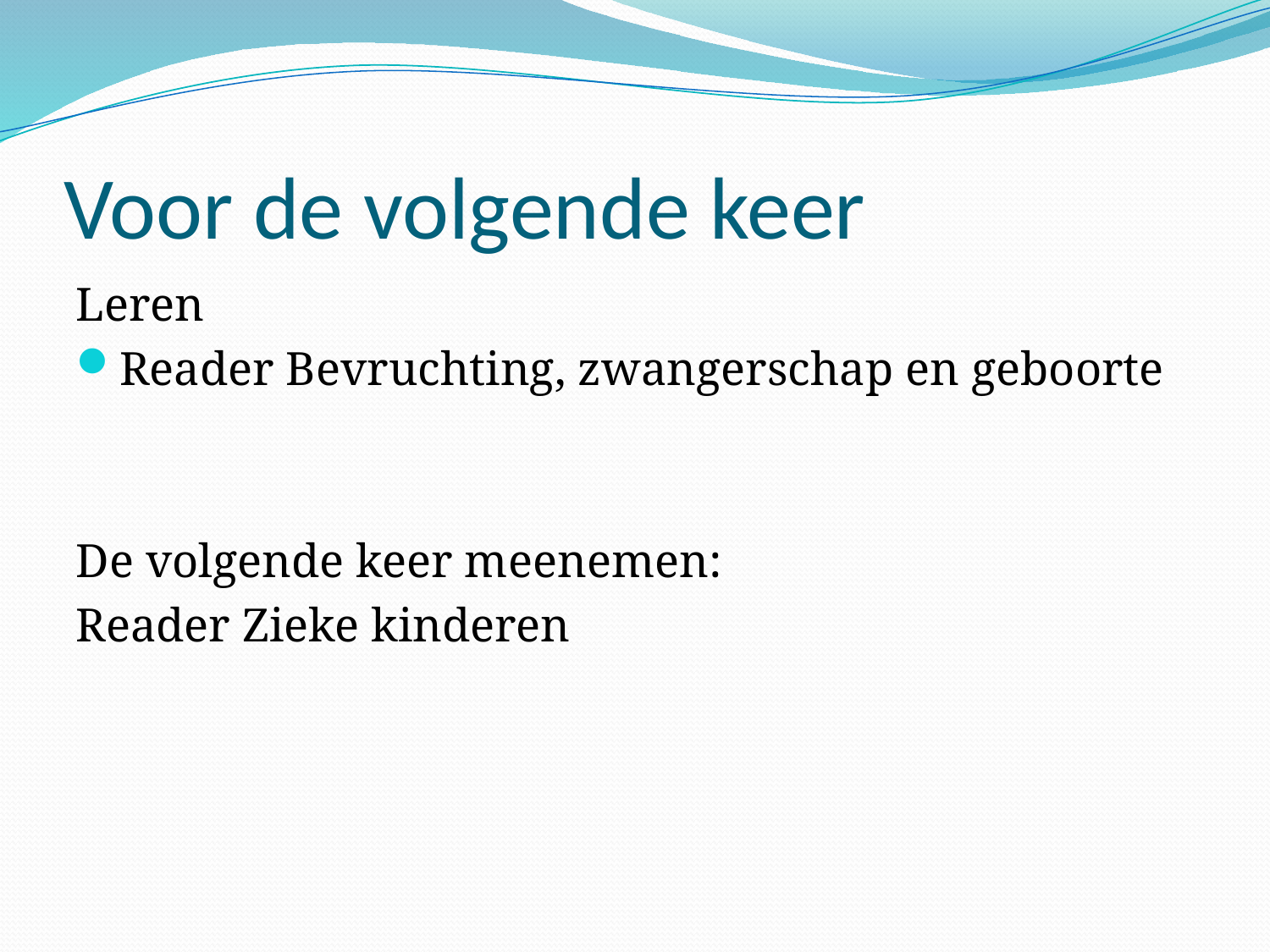

# Voor de volgende keer
Leren
Reader Bevruchting, zwangerschap en geboorte

De volgende keer meenemen:
Reader Zieke kinderen